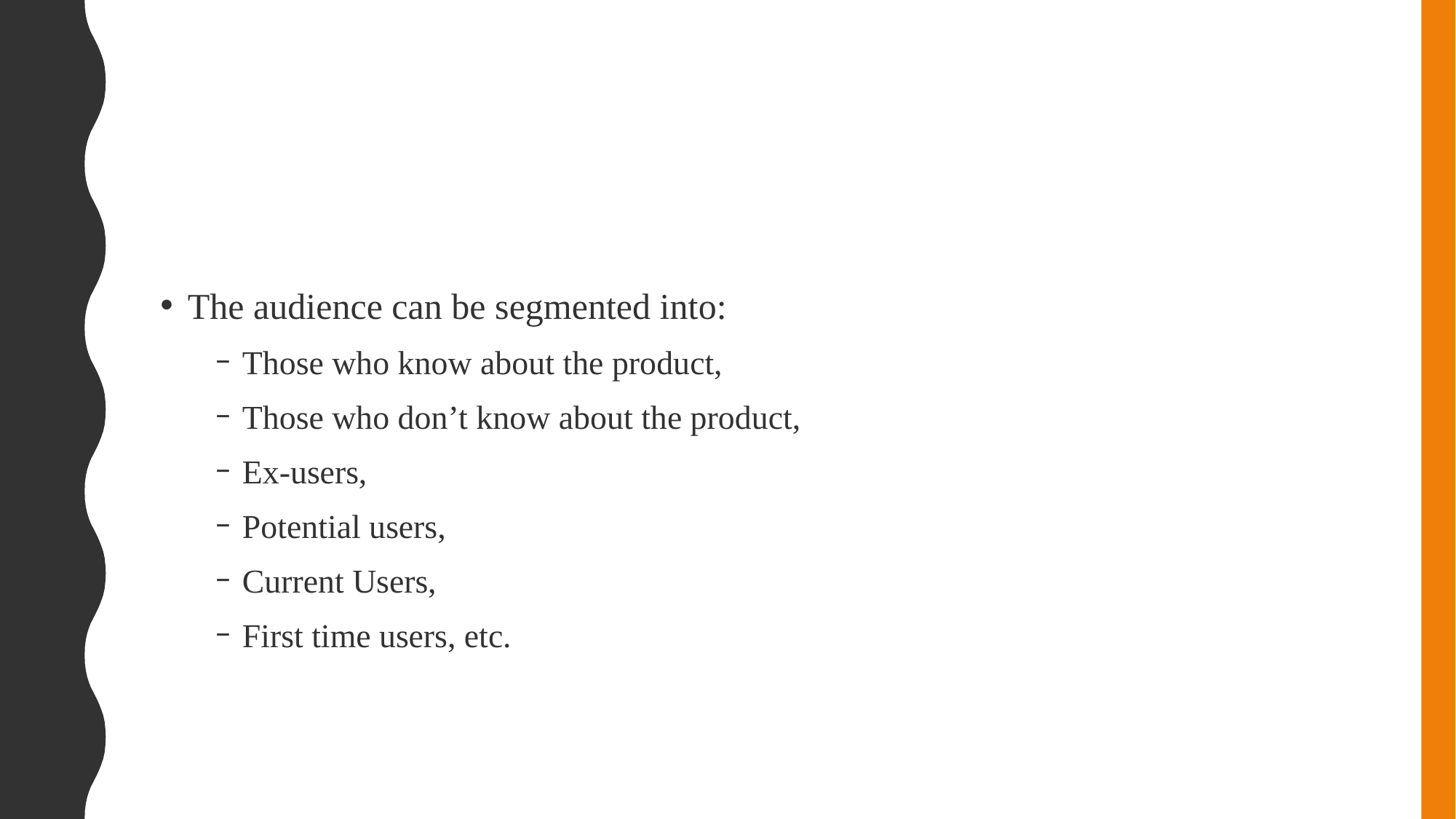

#
The audience can be segmented into:
Those who know about the product,
Those who don’t know about the product,
Ex-users,
Potential users,
Current Users,
First time users, etc.